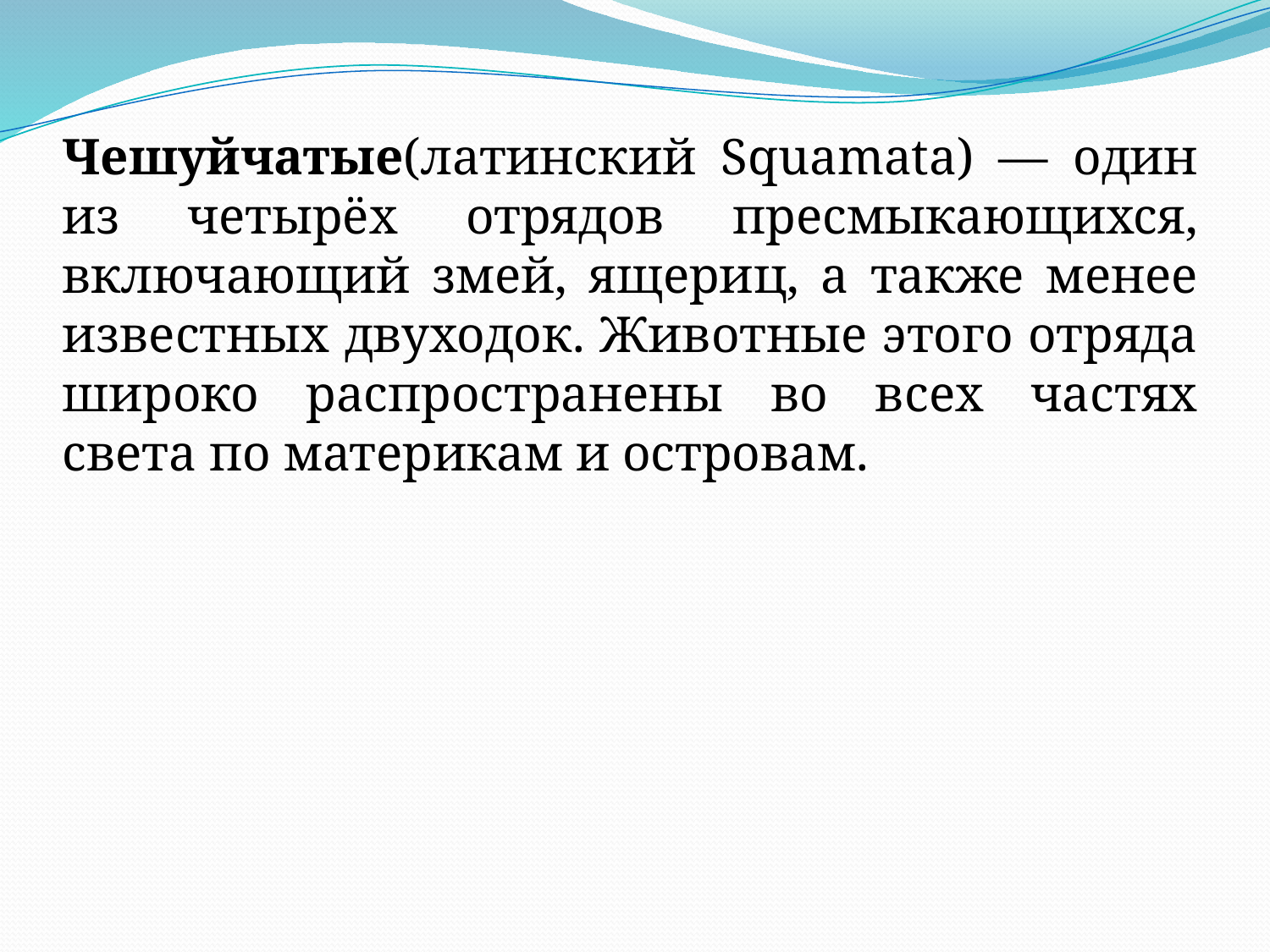

Чешуйчатые(латинский Squamata) — один из четырёх отрядов пресмыкающихся, включающий змей, ящериц, а также менее известных двуходок. Животные этого отряда широко распространены во всех частях света по материкам и островам.